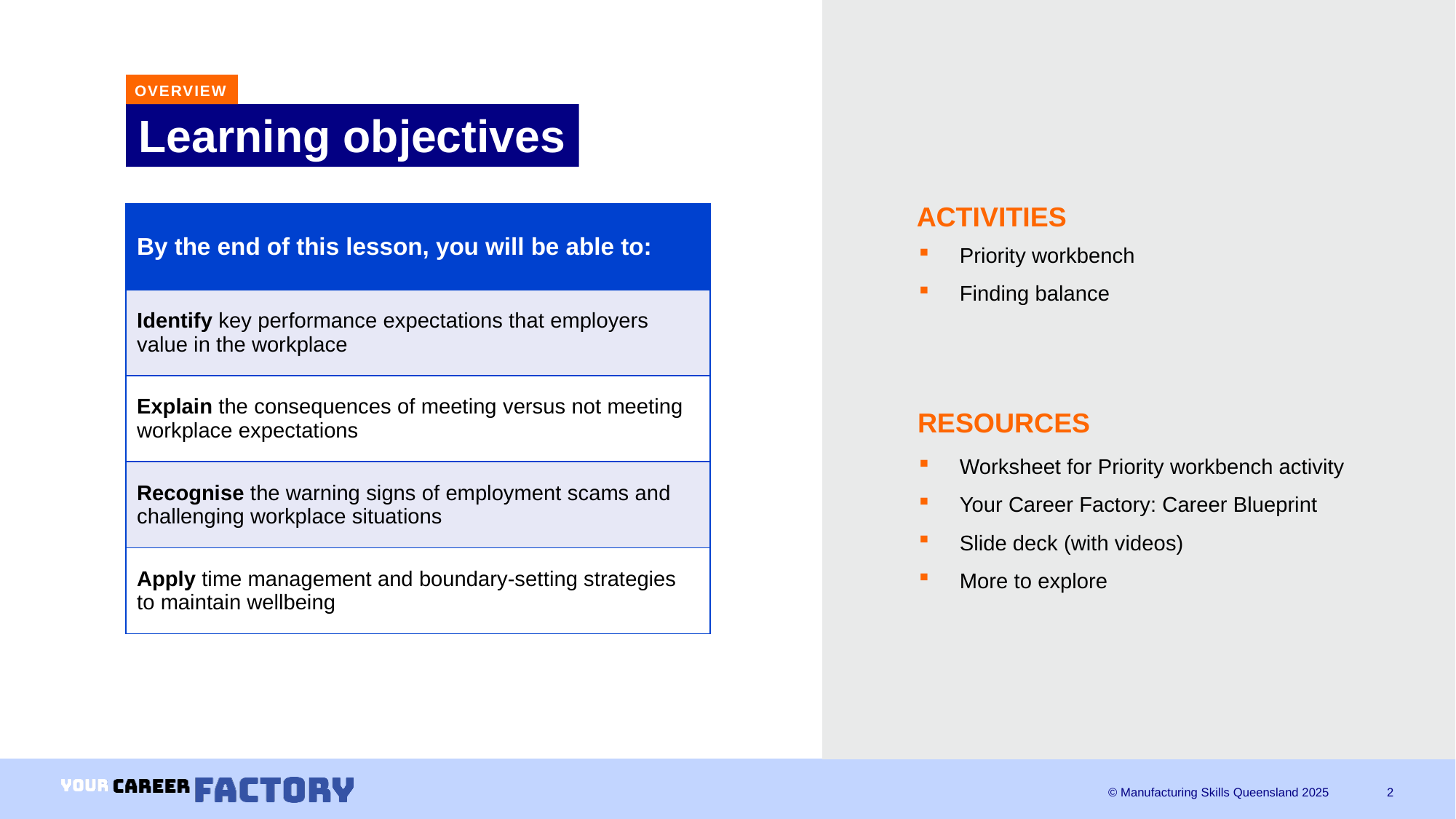

OVERVIEW
# Learning objectives
ACTIVITIES
| By the end of this lesson, you will be able to: |
| --- |
| Identify key performance expectations that employers value in the workplace |
| Explain the consequences of meeting versus not meeting workplace expectations |
| Recognise the warning signs of employment scams and challenging workplace situations |
| Apply time management and boundary-setting strategies to maintain wellbeing |
Priority workbench
Finding balance
RESOURCES
Worksheet for Priority workbench activity
Your Career Factory: Career Blueprint
Slide deck (with videos)
More to explore